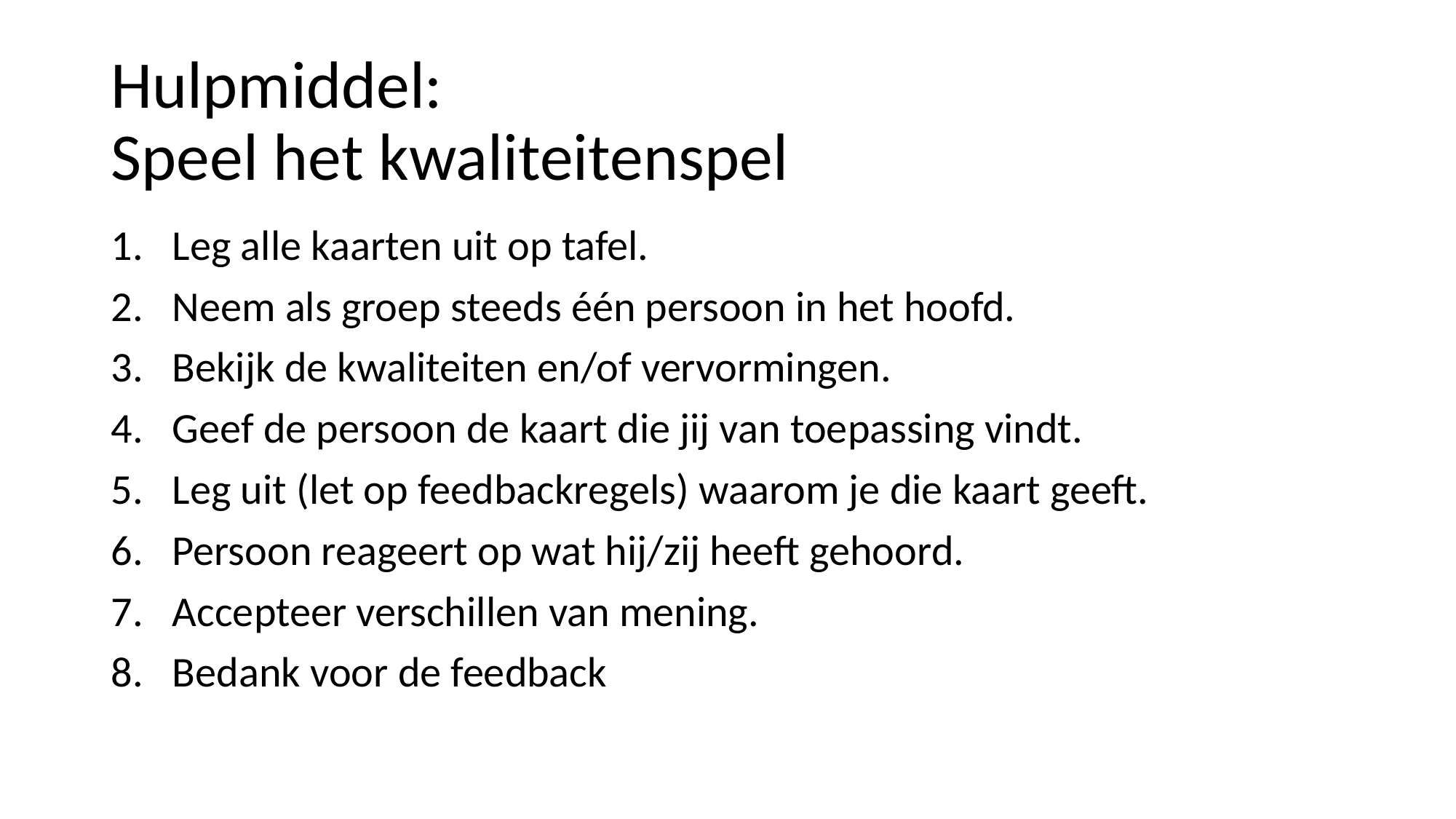

# Hulpmiddel: Speel het kwaliteitenspel
Leg alle kaarten uit op tafel.
Neem als groep steeds één persoon in het hoofd.
Bekijk de kwaliteiten en/of vervormingen.
Geef de persoon de kaart die jij van toepassing vindt.
Leg uit (let op feedbackregels) waarom je die kaart geeft.
Persoon reageert op wat hij/zij heeft gehoord.
Accepteer verschillen van mening.
Bedank voor de feedback